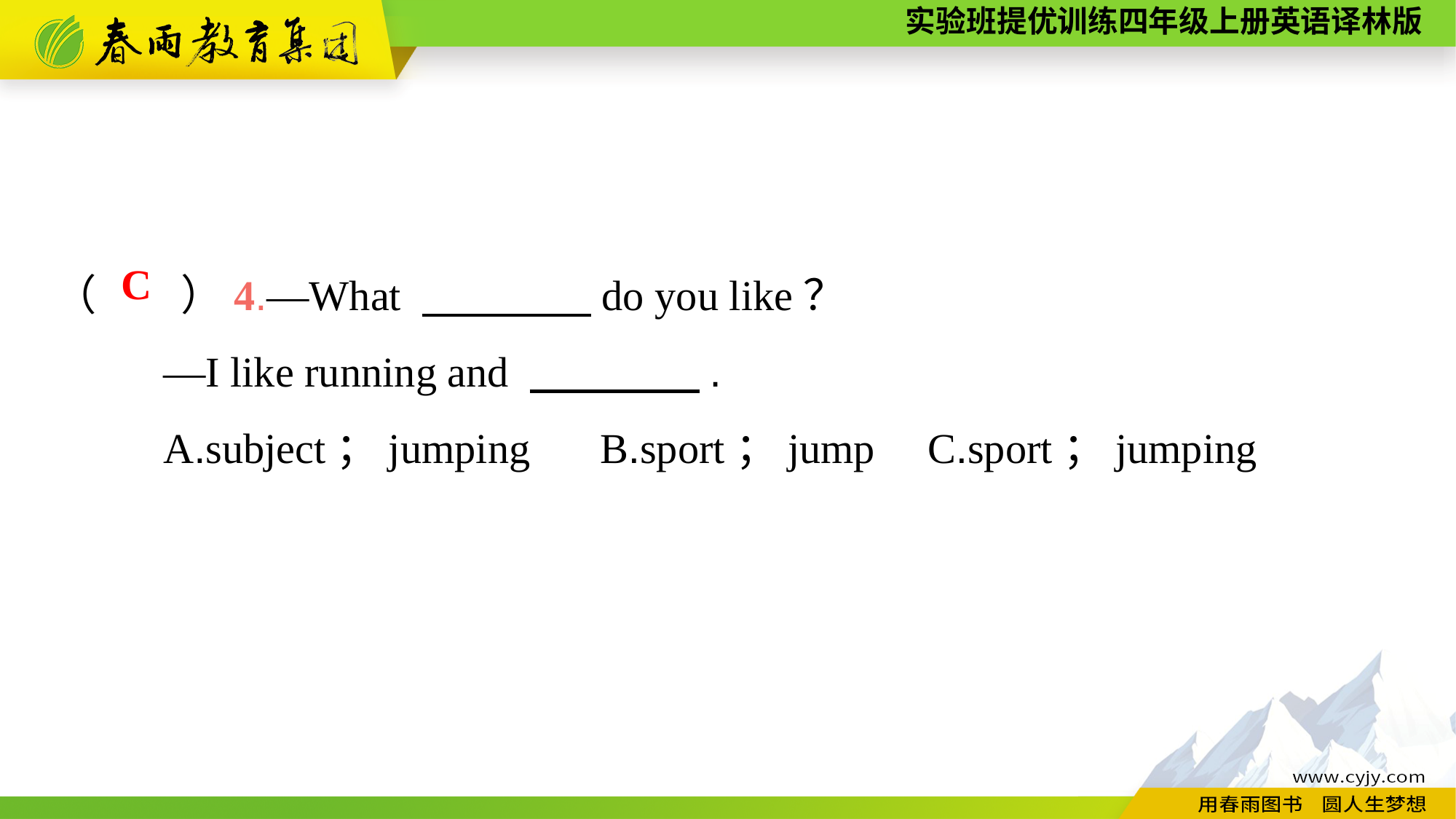

（　　）4.—What 　　　　do you like？
	—I like running and 　　　　.
	A.subject；jumping	B.sport；jump	C.sport；jumping
C